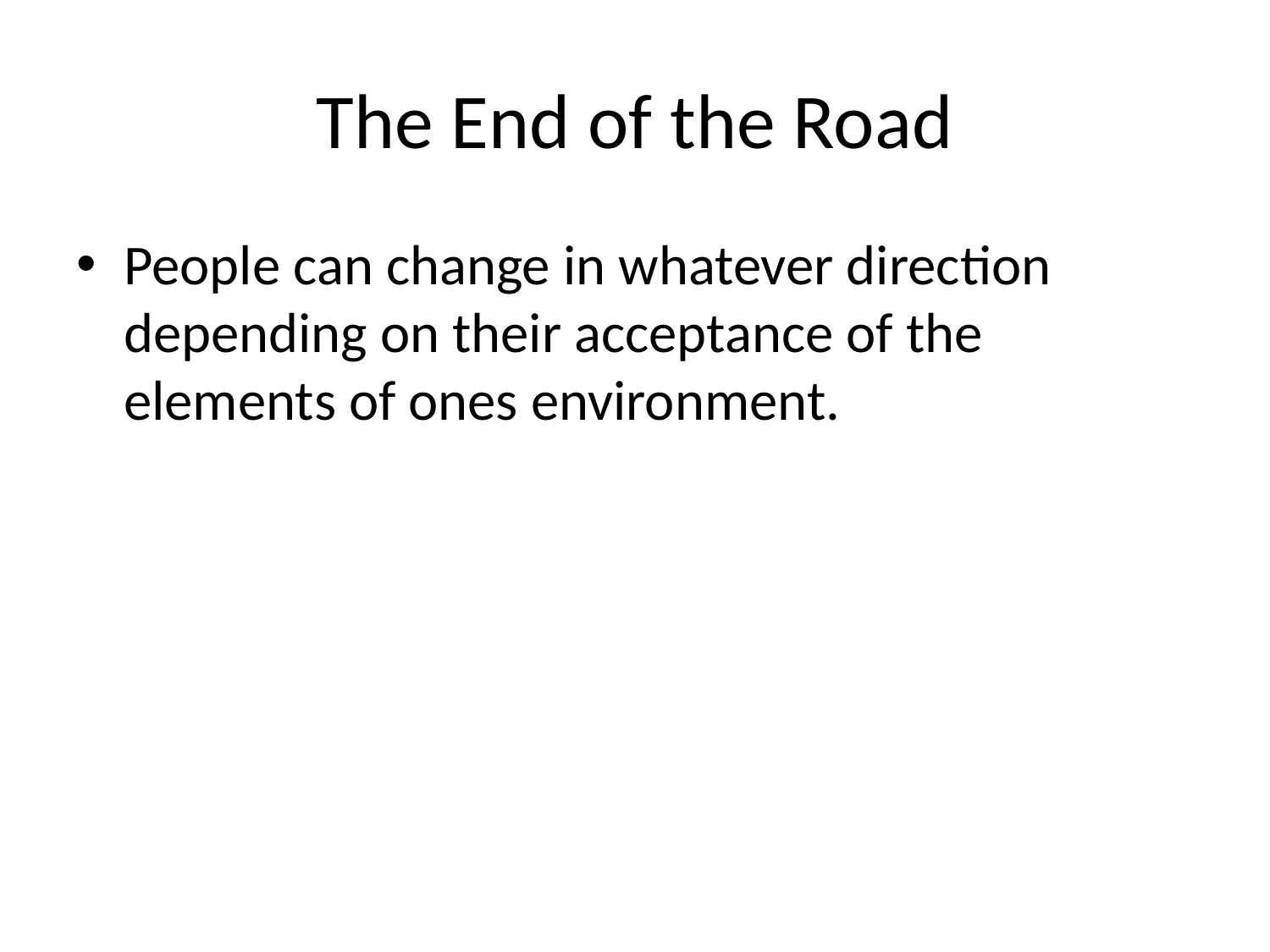

# The End of the Road
People can change in whatever direction depending on their acceptance of the elements of ones environment.